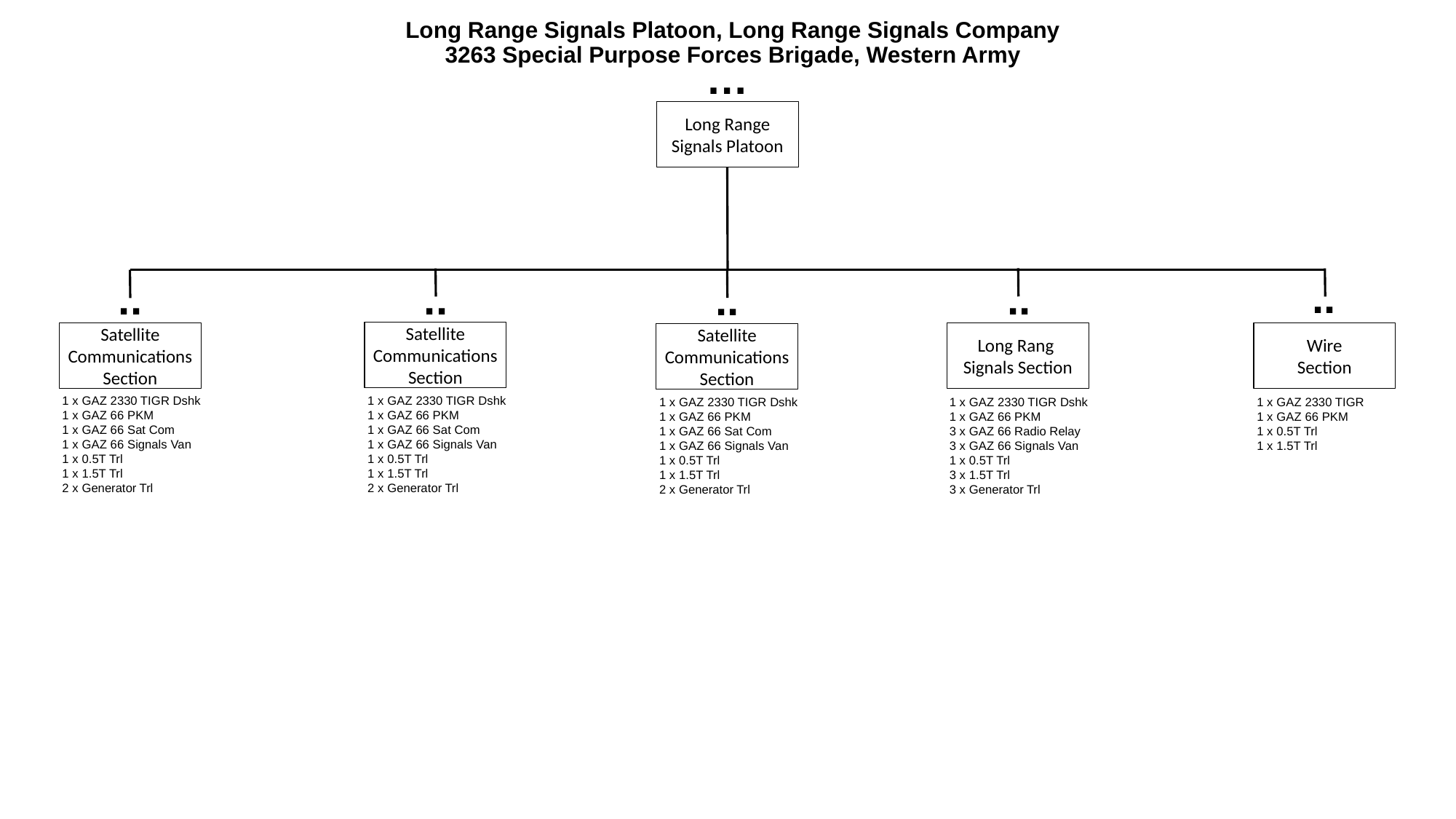

# Long Range Signals Platoon, Long Range Signals Company 3263 Special Purpose Forces Brigade, Western Army
…
Long Range
Signals Platoon
..
..
..
..
..
Satellite Communications Section
Satellite Communications Section
Long Rang
Signals Section
Wire
Section
Satellite Communications Section
1 x GAZ 2330 TIGR Dshk
1 x GAZ 66 PKM
1 x GAZ 66 Sat Com
1 x GAZ 66 Signals Van
1 x 0.5T Trl
1 x 1.5T Trl
2 x Generator Trl
1 x GAZ 2330 TIGR Dshk
1 x GAZ 66 PKM
1 x GAZ 66 Sat Com
1 x GAZ 66 Signals Van
1 x 0.5T Trl
1 x 1.5T Trl
2 x Generator Trl
1 x GAZ 2330 TIGR Dshk
1 x GAZ 66 PKM
1 x GAZ 66 Sat Com
1 x GAZ 66 Signals Van
1 x 0.5T Trl
1 x 1.5T Trl
2 x Generator Trl
1 x GAZ 2330 TIGR Dshk
1 x GAZ 66 PKM
3 x GAZ 66 Radio Relay
3 x GAZ 66 Signals Van
1 x 0.5T Trl
3 x 1.5T Trl
3 x Generator Trl
1 x GAZ 2330 TIGR
1 x GAZ 66 PKM
1 x 0.5T Trl
1 x 1.5T Trl